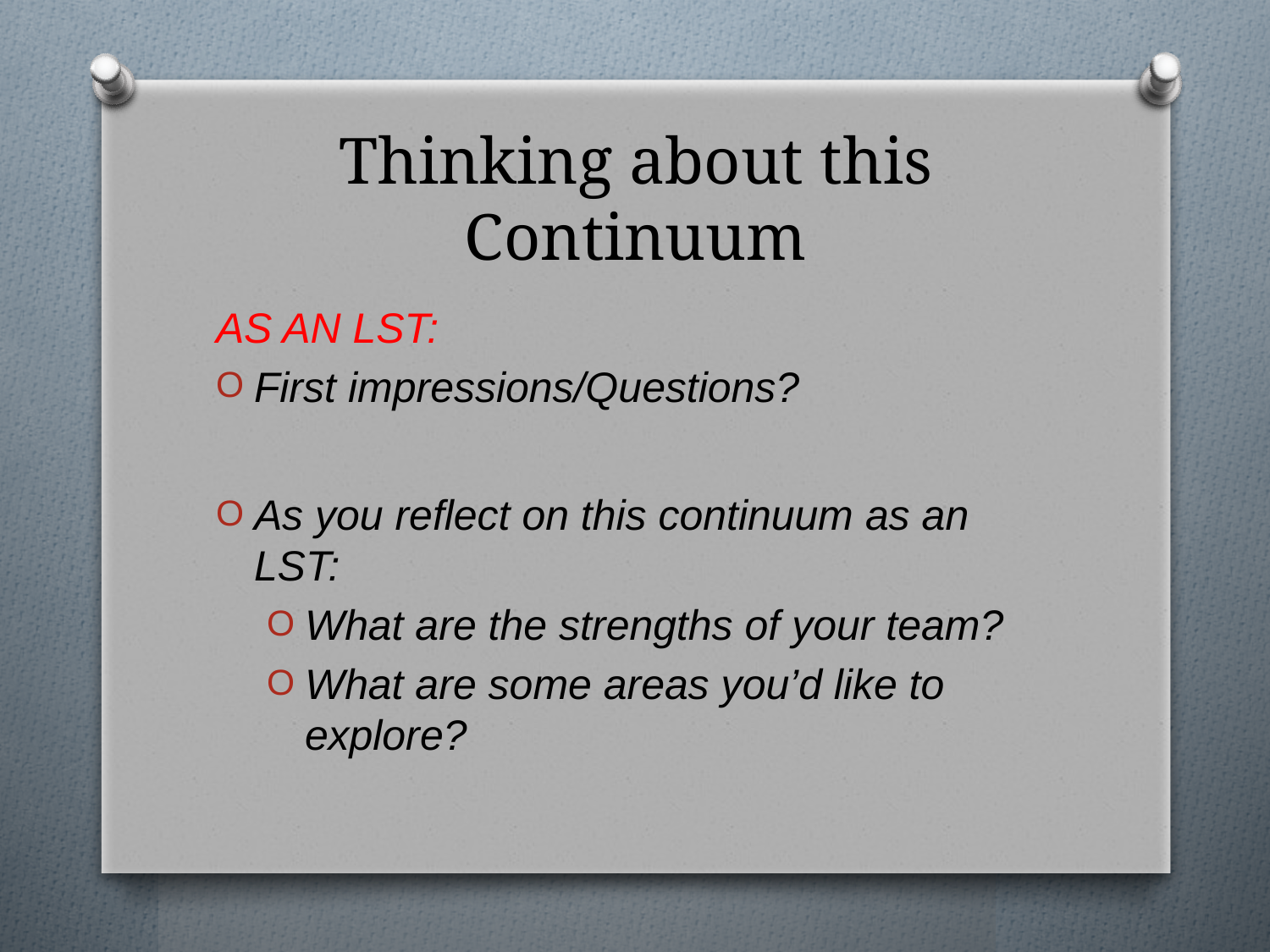

# Thinking about this Continuum
AS AN LST:
First impressions/Questions?

As you reflect on this continuum as an LST:
What are the strengths of your team?
What are some areas you’d like to explore?